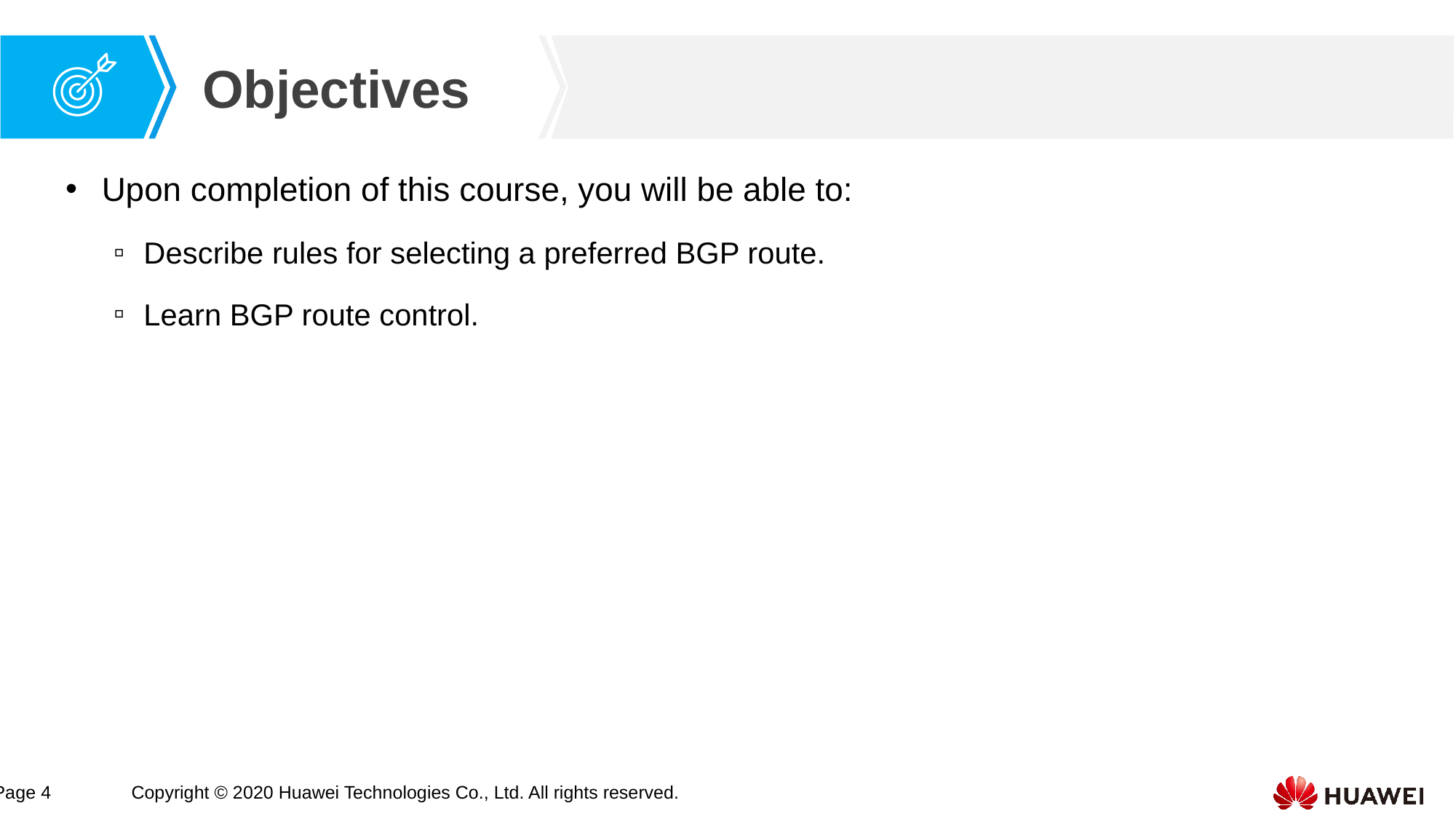

Upon completion of this course, you will be able to:
Describe rules for selecting a preferred BGP route.
Learn BGP route control.